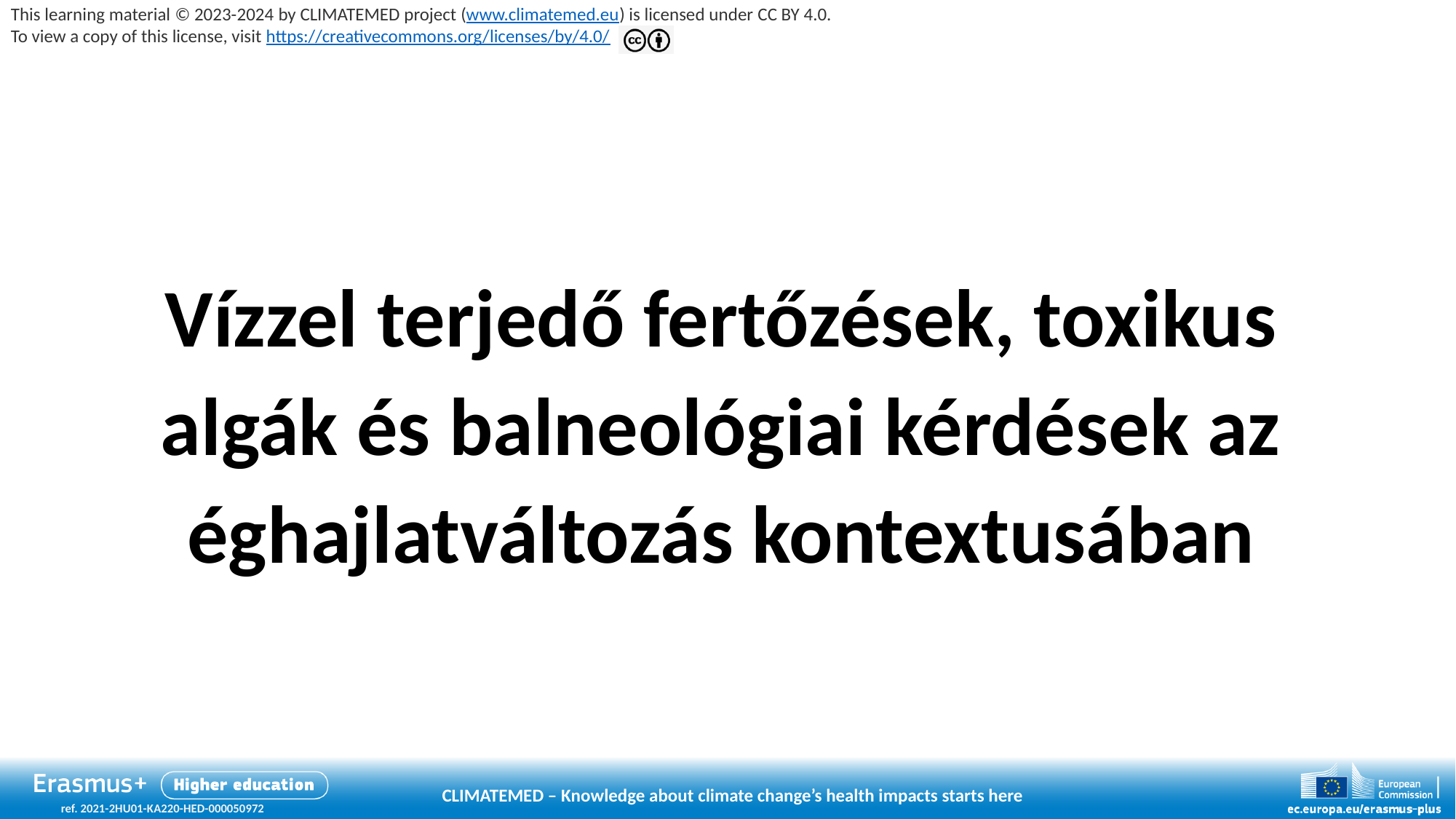

# Vízzel terjedő fertőzések, toxikus algák és balneológiai kérdések az éghajlatváltozás kontextusában